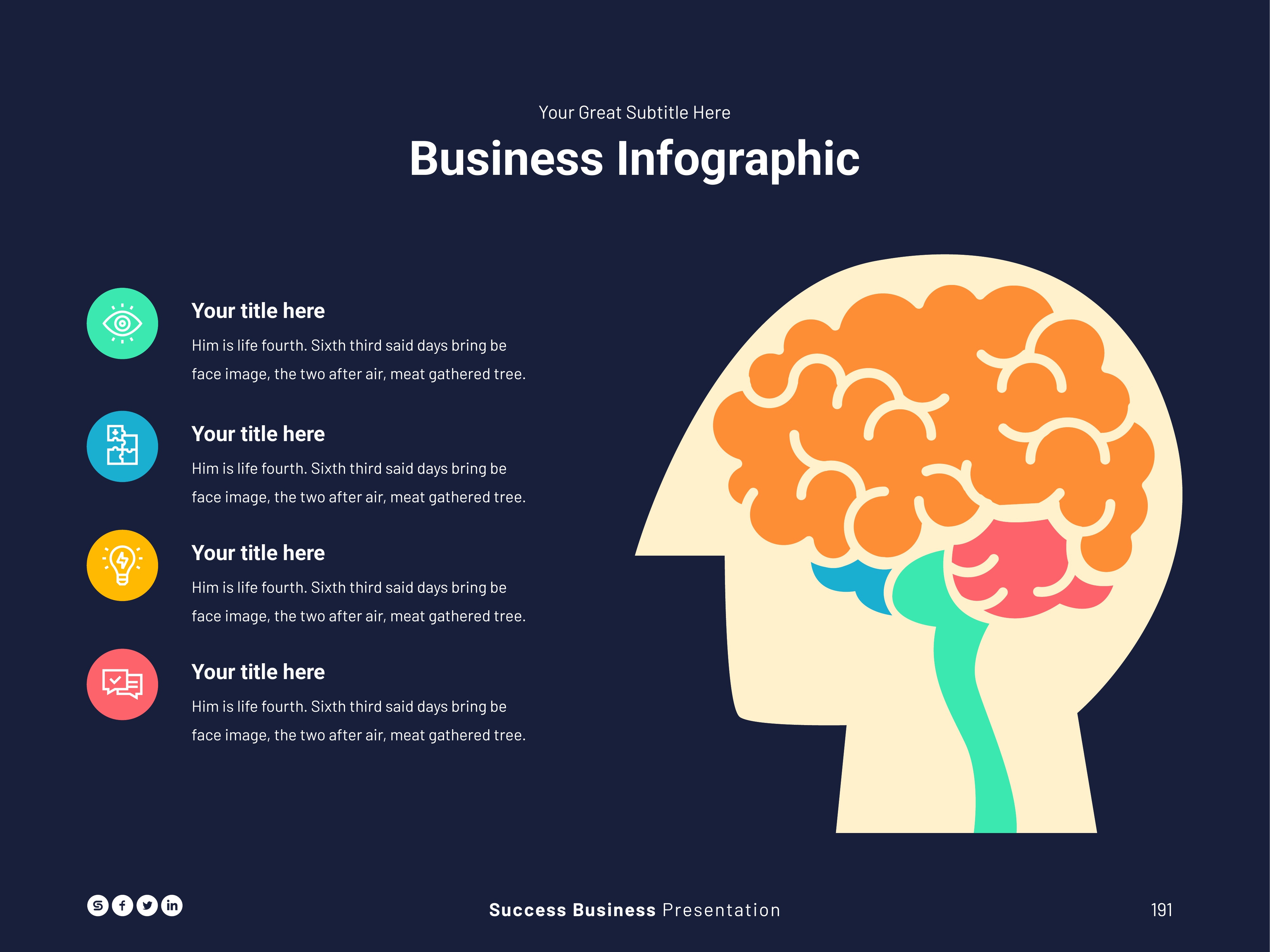

Your Great Subtitle Here
Business Infographic

Your title here
Him is life fourth. Sixth third said days bring be face image, the two after air, meat gathered tree.

Your title here
Him is life fourth. Sixth third said days bring be face image, the two after air, meat gathered tree.

Your title here
Him is life fourth. Sixth third said days bring be face image, the two after air, meat gathered tree.

Your title here
Him is life fourth. Sixth third said days bring be face image, the two after air, meat gathered tree.